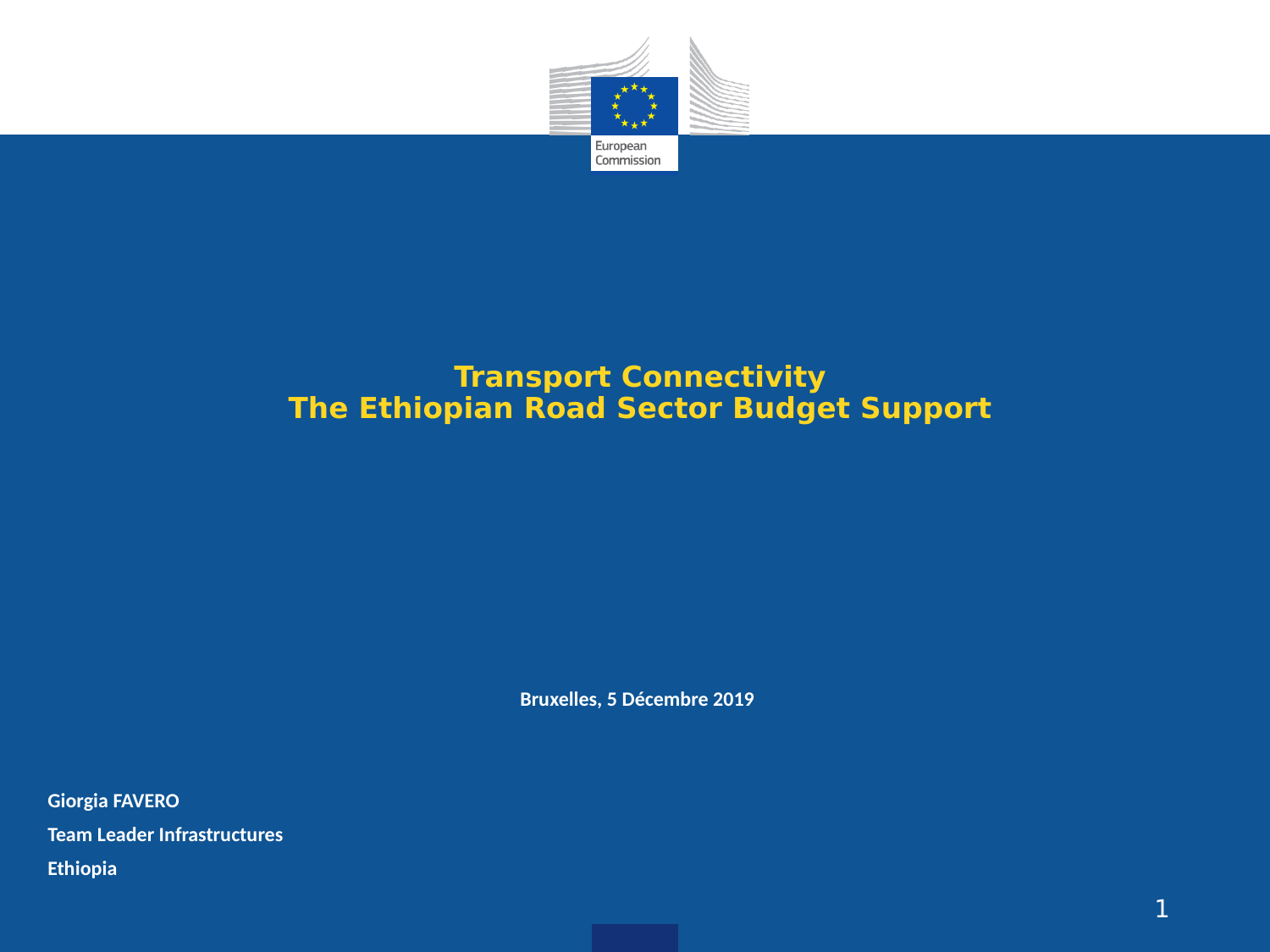

# Transport Connectivity The Ethiopian Road Sector Budget Support

Bruxelles, 5 Décembre 2019

Giorgia FAVERO
Team Leader Infrastructures
Ethiopia

1